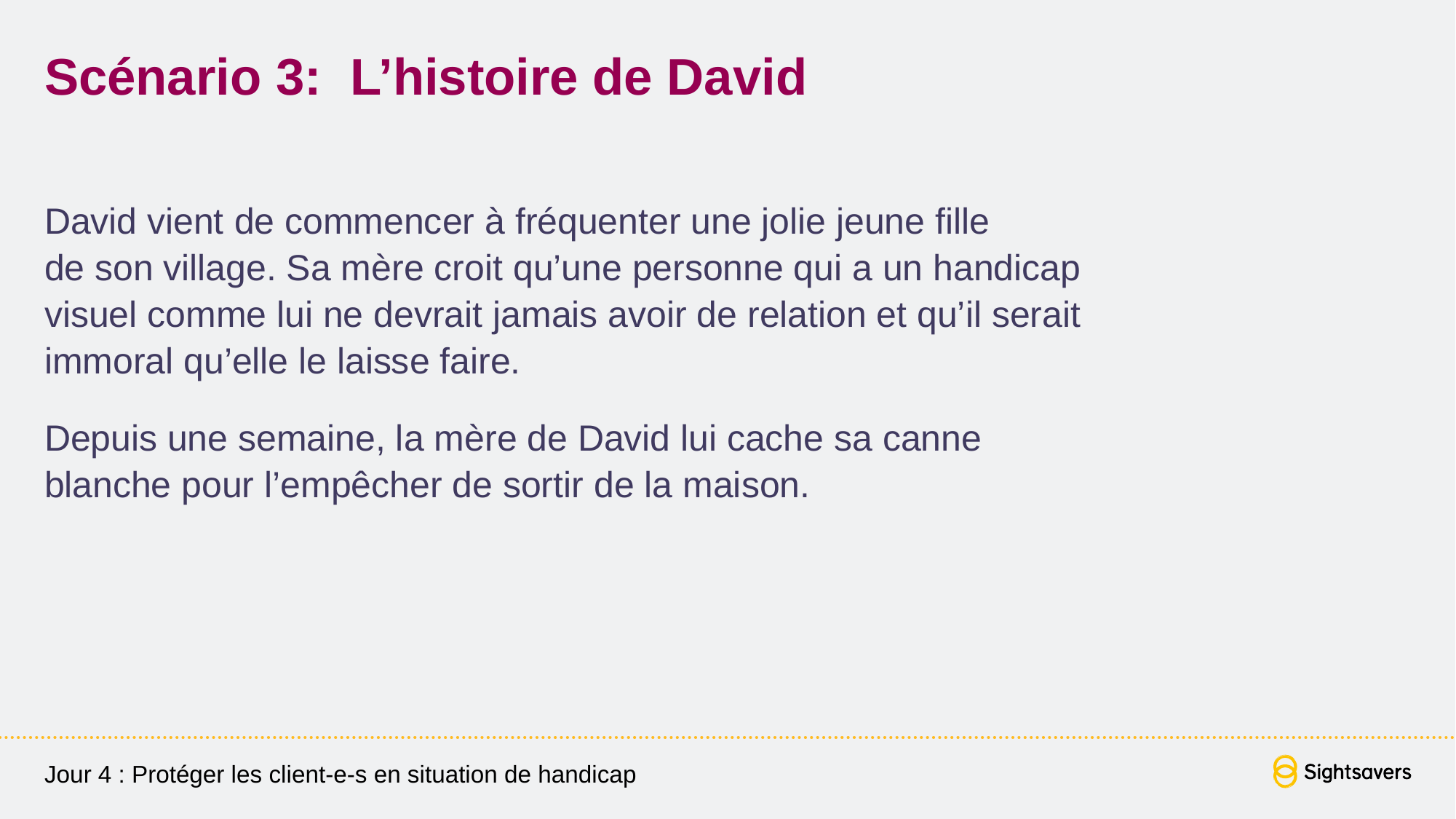

# Scénario 3:  L’histoire de David
David vient de commencer à fréquenter une jolie jeune fille
de son village. Sa mère croit qu’une personne qui a un handicap
visuel comme lui ne devrait jamais avoir de relation et qu’il serait immoral qu’elle le laisse faire.
Depuis une semaine, la mère de David lui cache sa canne
blanche pour l’empêcher de sortir de la maison.
Jour 4 : Protéger les client-e-s en situation de handicap